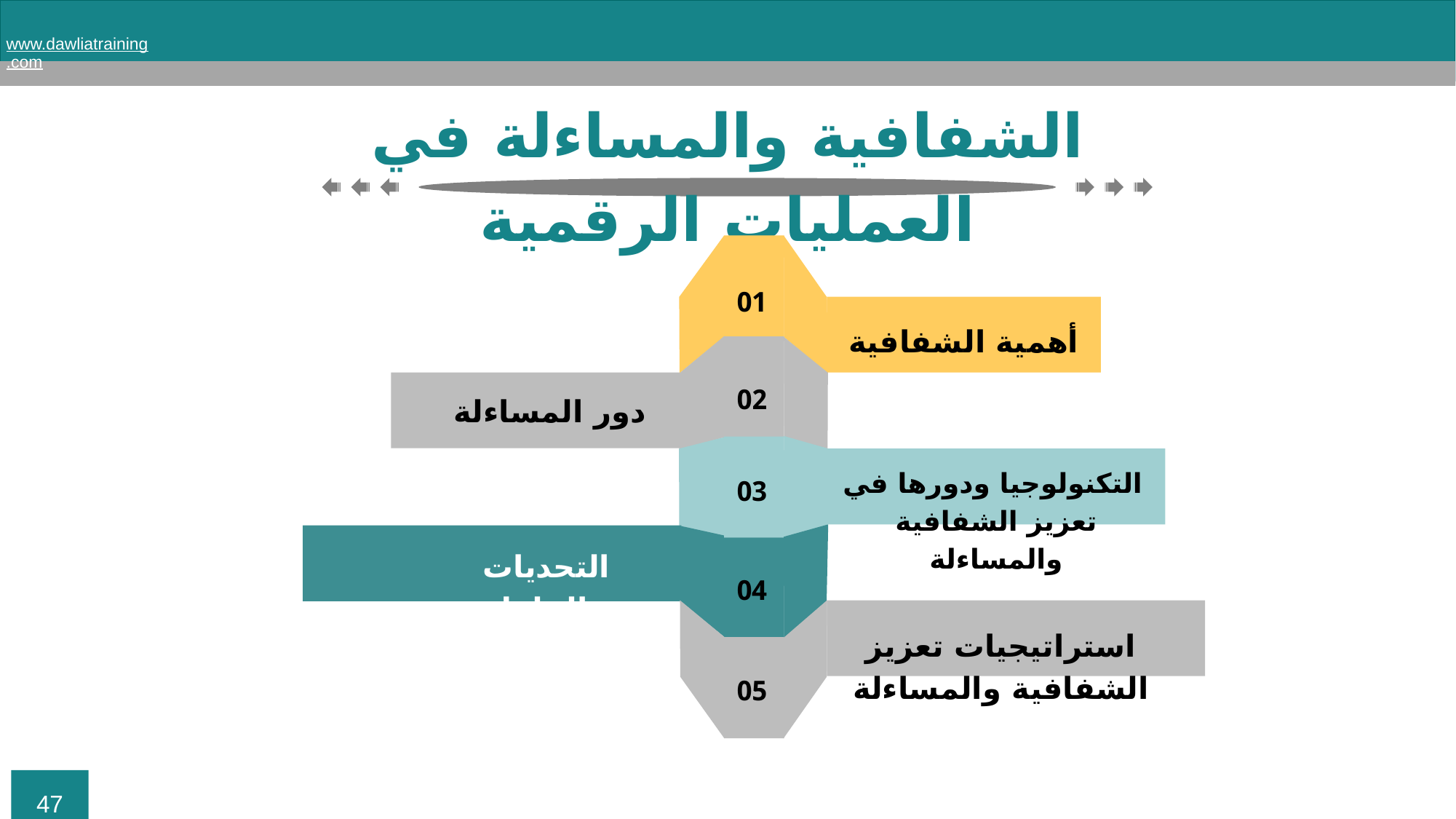

www.dawliatraining.com
الشفافية والمساءلة في العمليات الرقمية

01

أهمية الشفافية

02
دور المساءلة

 التكنولوجيا ودورها في تعزيز الشفافية والمساءلة

03

التحديات والحلول

04

استراتيجيات تعزيز الشفافية والمساءلة

05